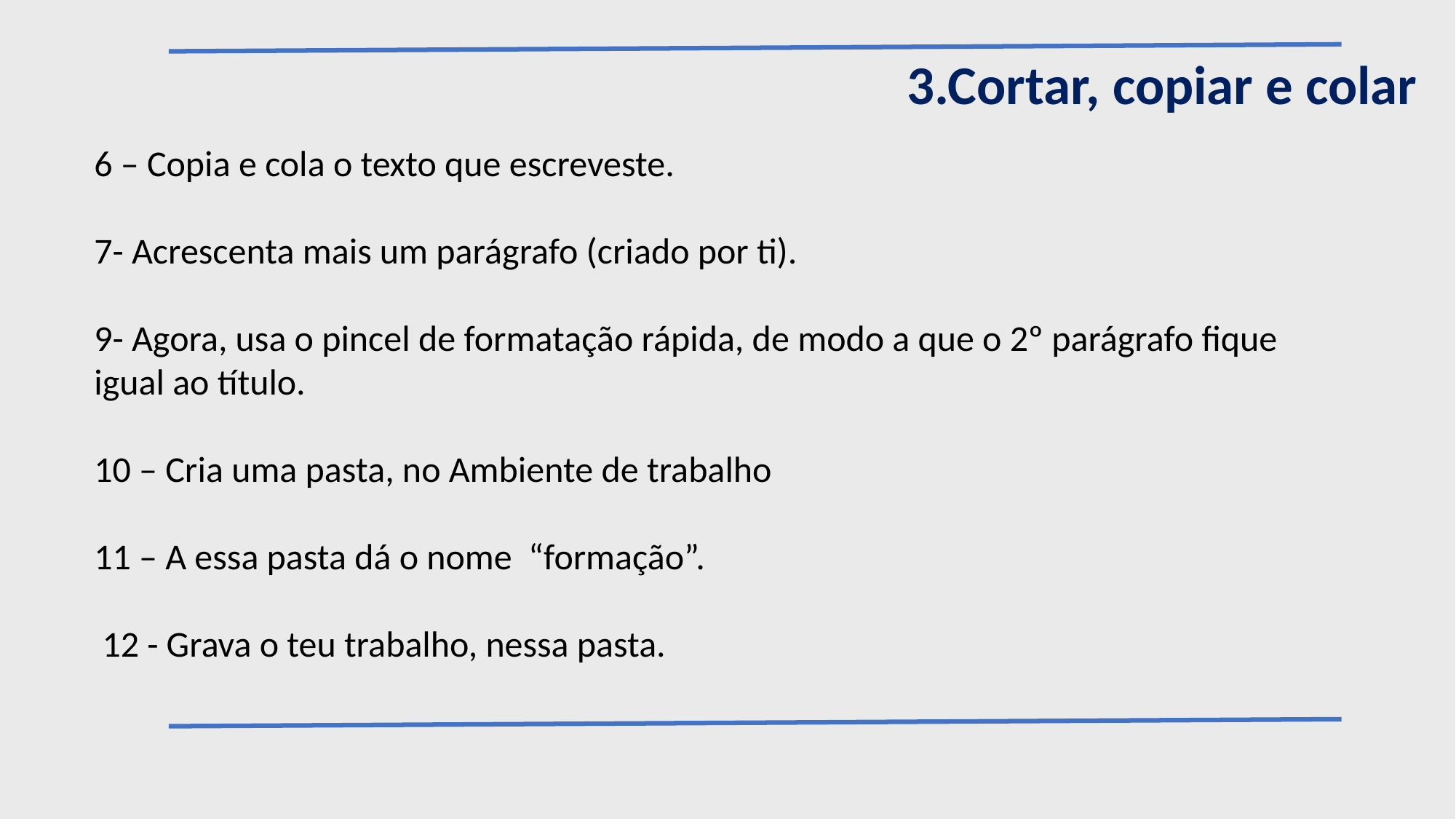

3.Cortar, copiar e colar
6 – Copia e cola o texto que escreveste.

7- Acrescenta mais um parágrafo (criado por ti).

9- Agora, usa o pincel de formatação rápida, de modo a que o 2º parágrafo fique igual ao título.

10 – Cria uma pasta, no Ambiente de trabalho

11 – A essa pasta dá o nome  “formação”.

 12 - Grava o teu trabalho, nessa pasta.